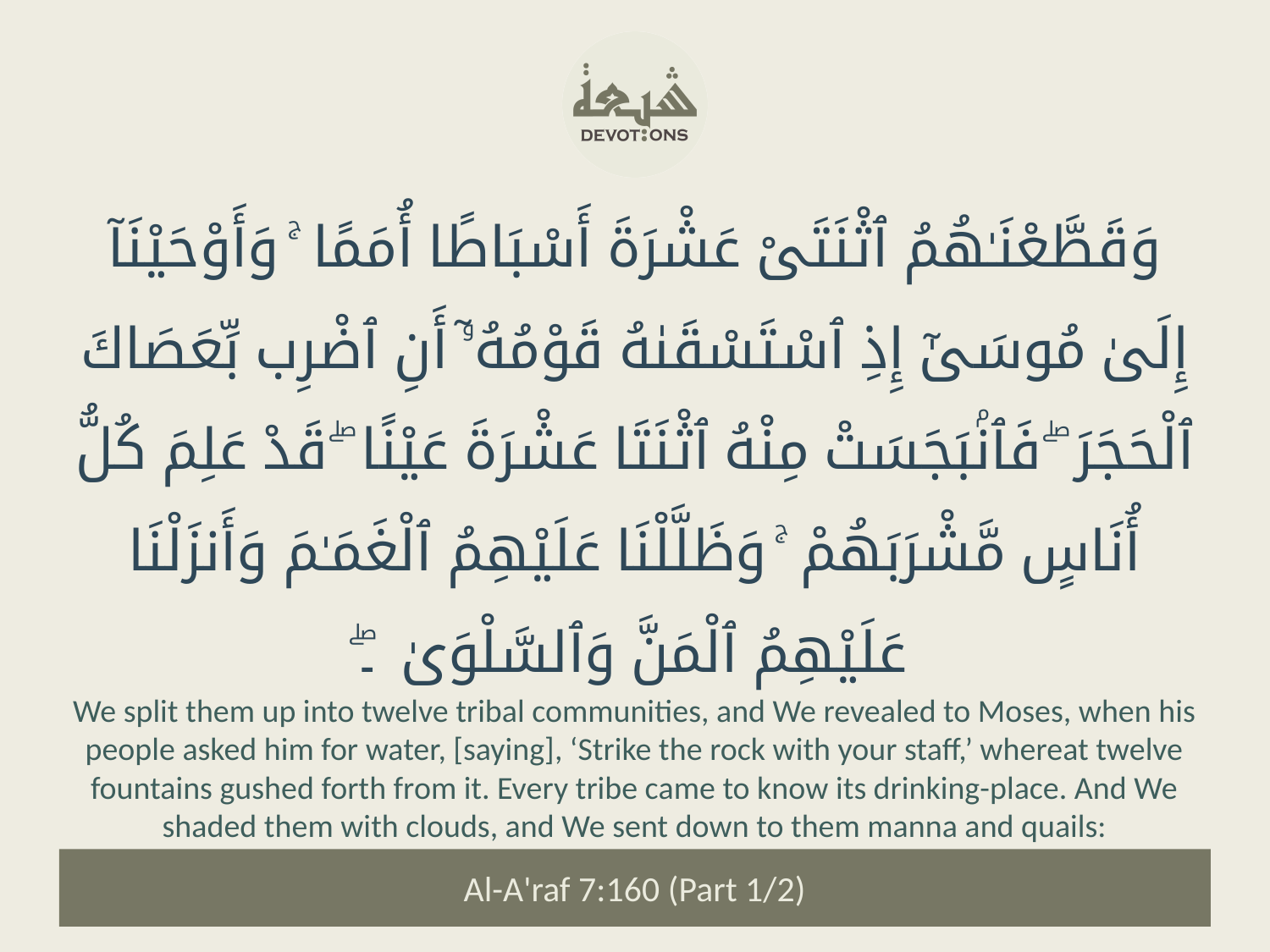

وَقَطَّعْنَـٰهُمُ ٱثْنَتَىْ عَشْرَةَ أَسْبَاطًا أُمَمًا ۚ وَأَوْحَيْنَآ إِلَىٰ مُوسَىٰٓ إِذِ ٱسْتَسْقَىٰهُ قَوْمُهُۥٓ أَنِ ٱضْرِب بِّعَصَاكَ ٱلْحَجَرَ ۖ فَٱنۢبَجَسَتْ مِنْهُ ٱثْنَتَا عَشْرَةَ عَيْنًا ۖ قَدْ عَلِمَ كُلُّ أُنَاسٍ مَّشْرَبَهُمْ ۚ وَظَلَّلْنَا عَلَيْهِمُ ٱلْغَمَـٰمَ وَأَنزَلْنَا عَلَيْهِمُ ٱلْمَنَّ وَٱلسَّلْوَىٰ  ۔ۖ
We split them up into twelve tribal communities, and We revealed to Moses, when his people asked him for water, [saying], ‘Strike the rock with your staff,’ whereat twelve fountains gushed forth from it. Every tribe came to know its drinking-place. And We shaded them with clouds, and We sent down to them manna and quails:
Al-A'raf 7:160 (Part 1/2)